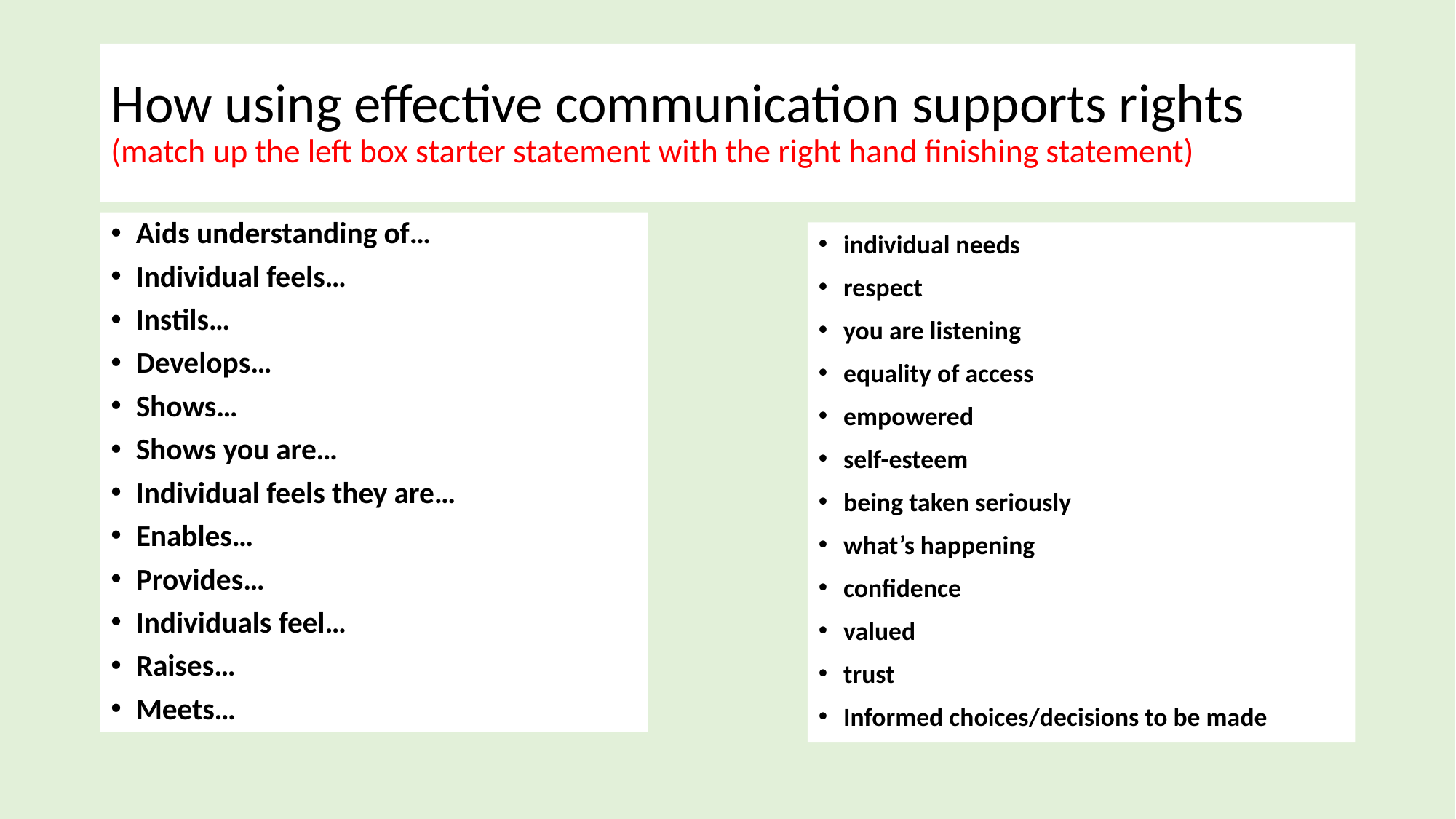

# How using effective communication supports rights (match up the left box starter statement with the right hand finishing statement)
Aids understanding of…
Individual feels…
Instils…
Develops…
Shows…
Shows you are…
Individual feels they are…
Enables…
Provides…
Individuals feel…
Raises…
Meets…
individual needs
respect
you are listening
equality of access
empowered
self-esteem
being taken seriously
what’s happening
confidence
valued
trust
Informed choices/decisions to be made